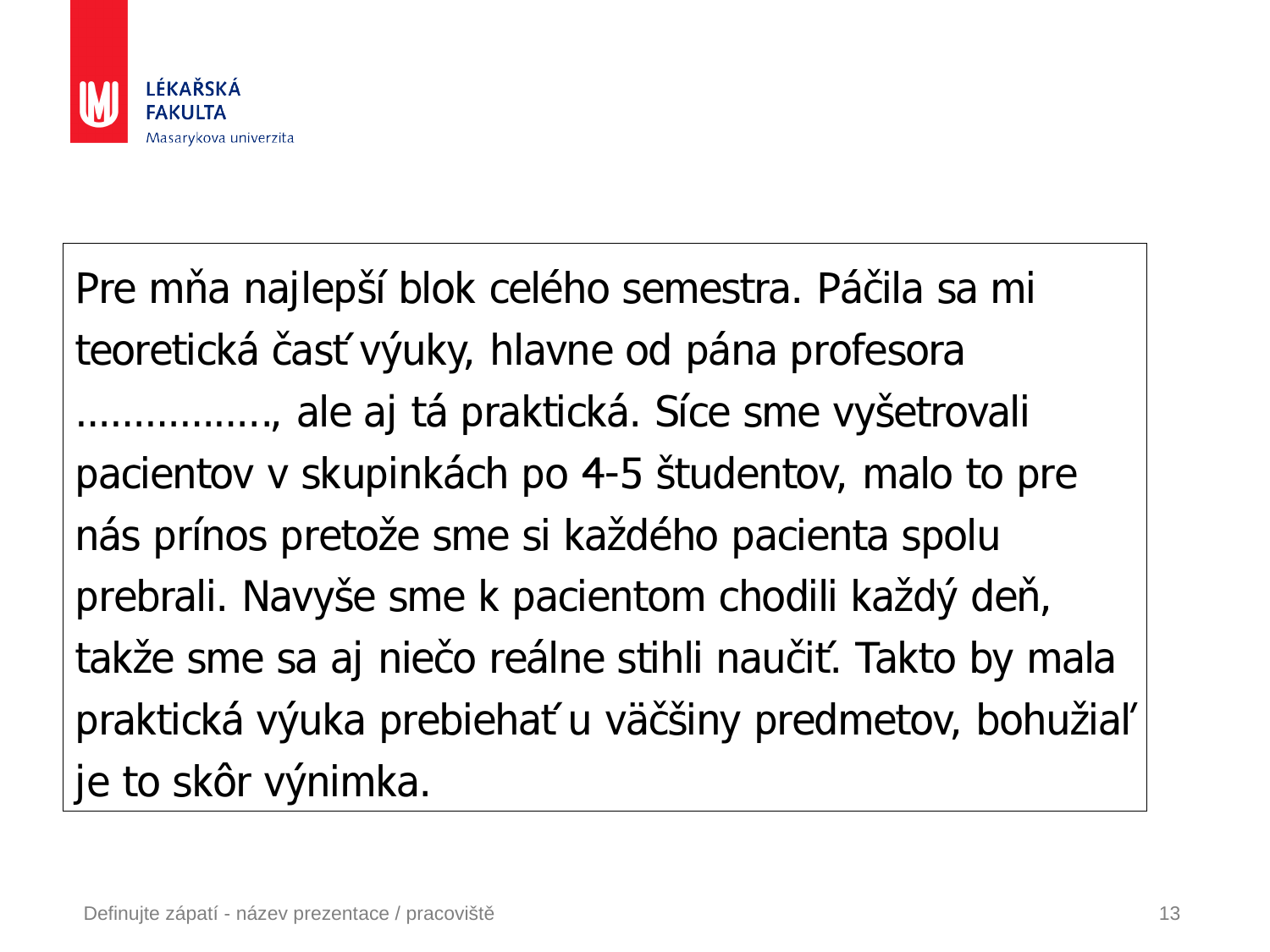

Pre mňa najlepší blok celého semestra. Páčila sa mi teoretická časť výuky, hlavne od pána profesora …………….., ale aj tá praktická. Síce sme vyšetrovali pacientov v skupinkách po 4-5 študentov, malo to pre nás prínos pretože sme si každého pacienta spolu prebrali. Navyše sme k pacientom chodili každý deň, takže sme sa aj niečo reálne stihli naučiť. Takto by mala praktická výuka prebiehať u väčšiny predmetov, bohužiaľ je to skôr výnimka.
Definujte zápatí - název prezentace / pracoviště
13